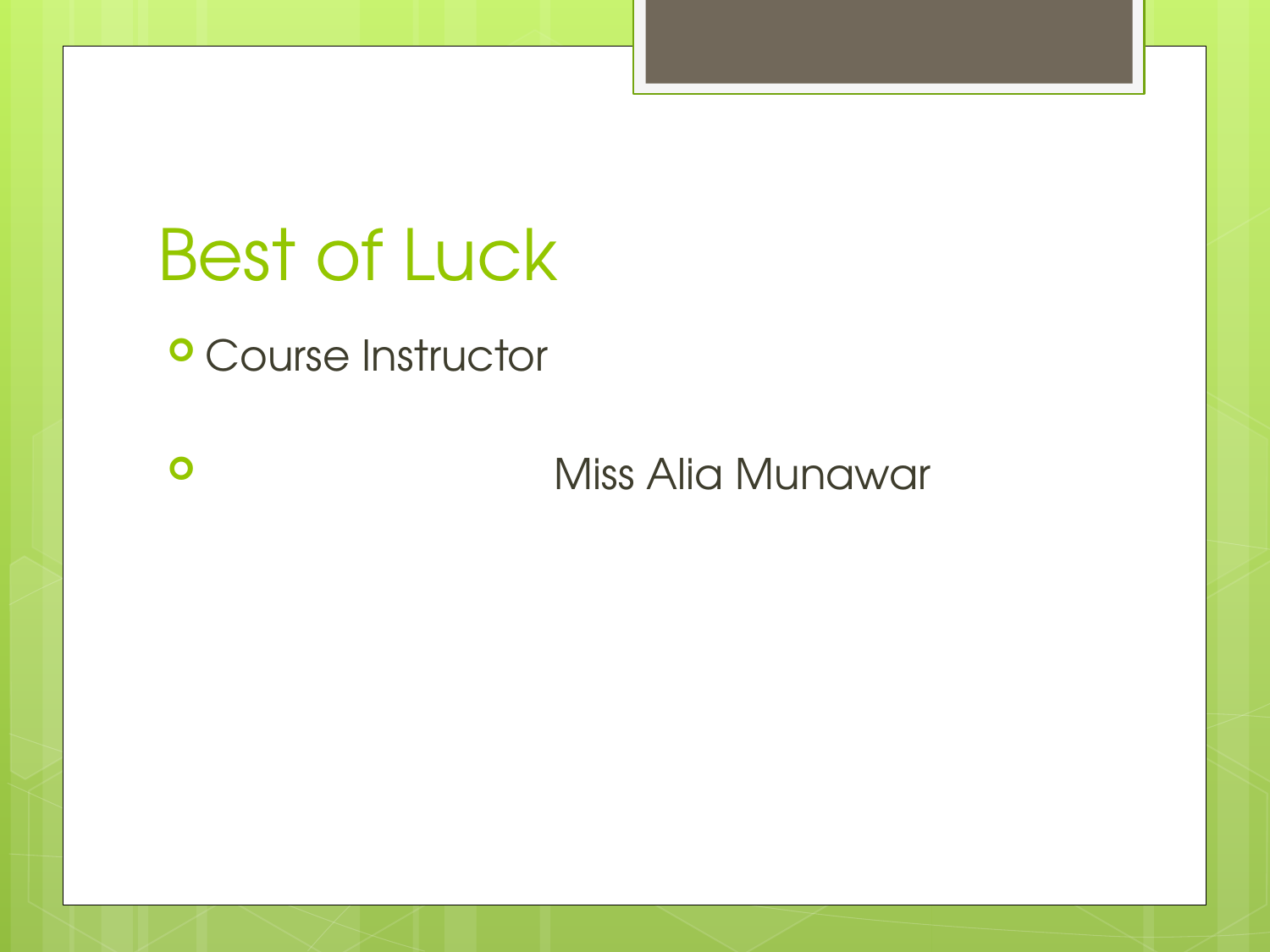

# Best of Luck
Course Instructor

                              Miss Alia Munawar